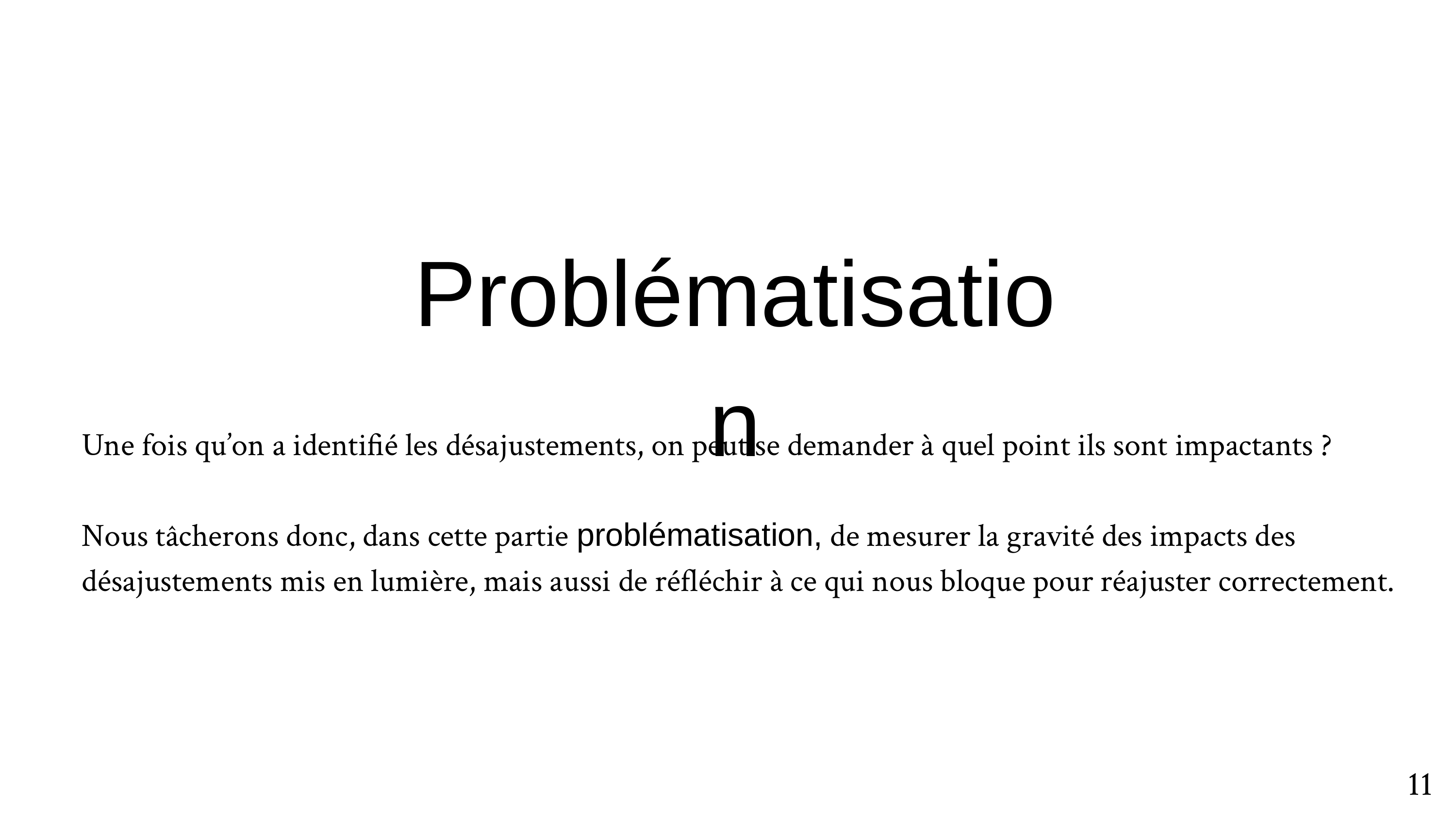

Problématisation
Une fois qu’on a identifié les désajustements, on peut se demander à quel point ils sont impactants ?

Nous tâcherons donc, dans cette partie problématisation, de mesurer la gravité des impacts des désajustements mis en lumière, mais aussi de réfléchir à ce qui nous bloque pour réajuster correctement.

11